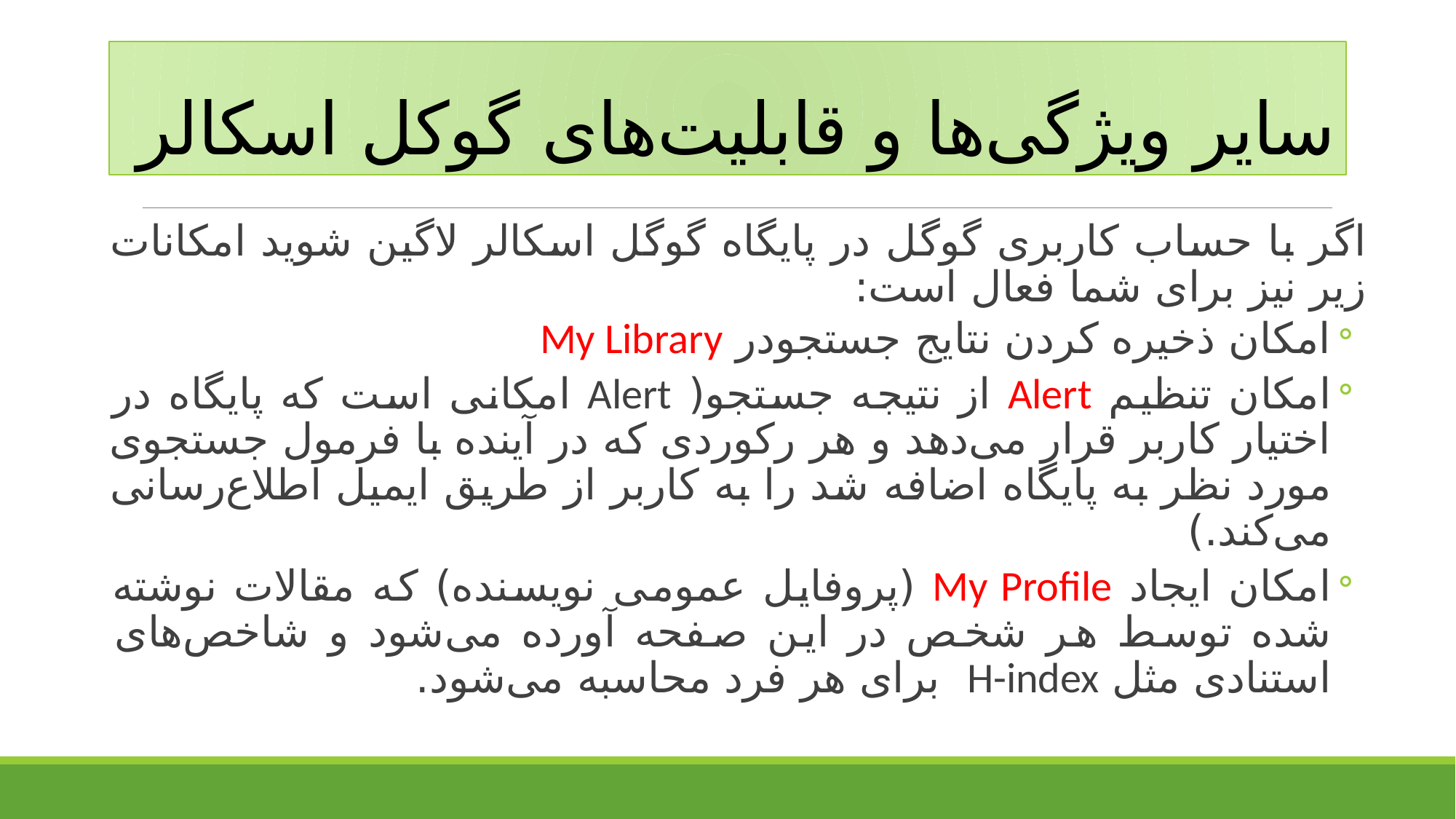

# سایر ویژگی‌ها و قابلیت‌های گوکل اسکالر
اگر با حساب کاربری گوگل در پایگاه گوگل اسکالر لاگین شوید امکانات زیر نیز برای شما فعال است:
امکان ذخیره کردن نتایج جستجودر My Library
امکان تنظیم Alert از نتیجه جستجو( Alert امکانی است که پایگاه در اختیار کاربر قرار می‌دهد و هر رکوردی که در آینده با فرمول جستجوی مورد نظر به پایگاه اضافه شد را به کاربر از طریق ایمیل اطلاع‌رسانی می‌کند.)
امکان ایجاد My Profile (پروفایل عمومی نویسنده) که مقالات نوشته شده توسط هر شخص در این صفحه آورده می‌شود و شاخص‌های استنادی مثل H-index  برای هر فرد محاسبه می‌شود.